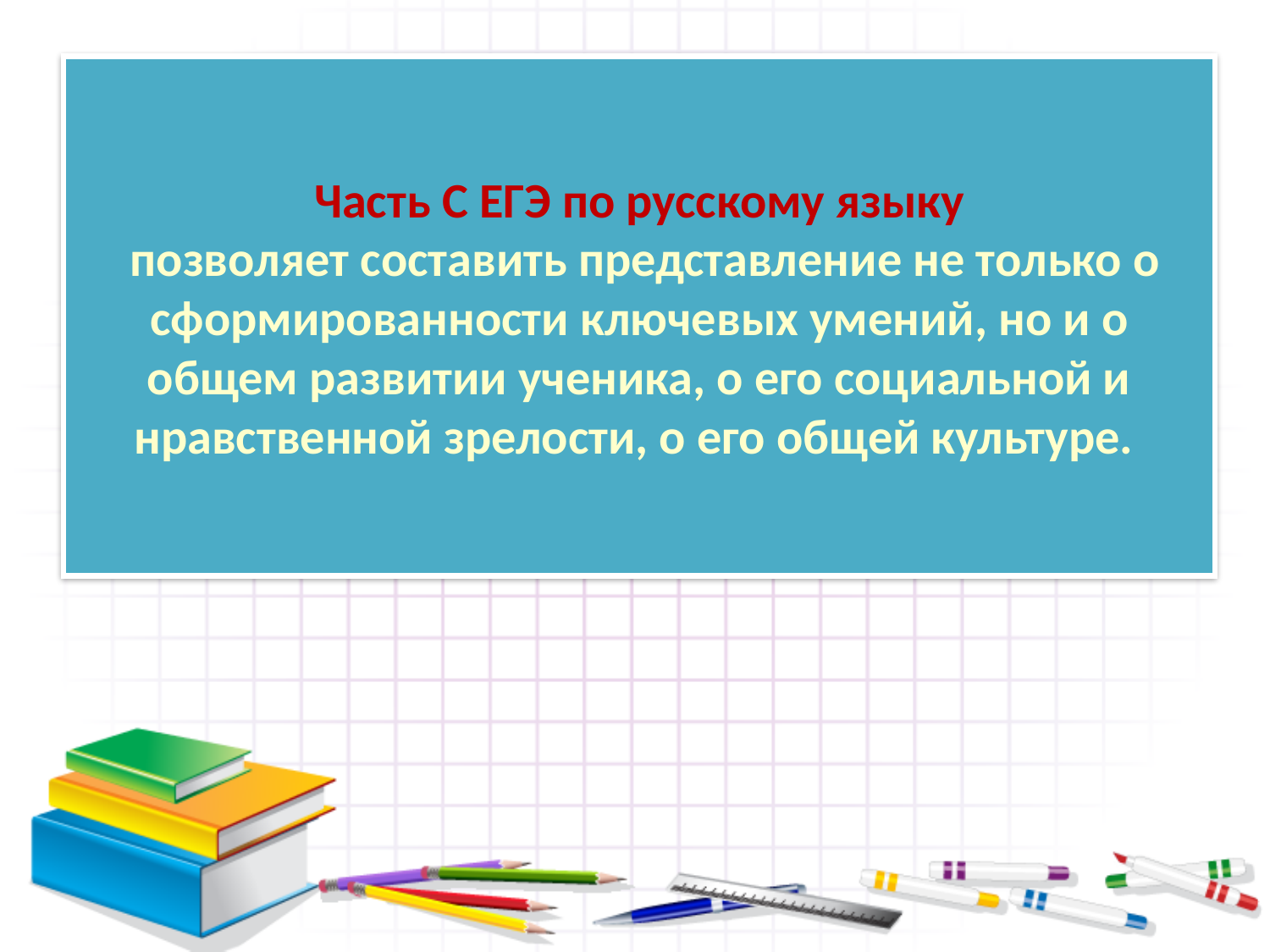

# Часть С ЕГЭ по русскому языку позволяет составить представление не только о сформированности ключевых умений, но и о общем развитии ученика, о его социальной и нравственной зрелости, о его общей культуре.